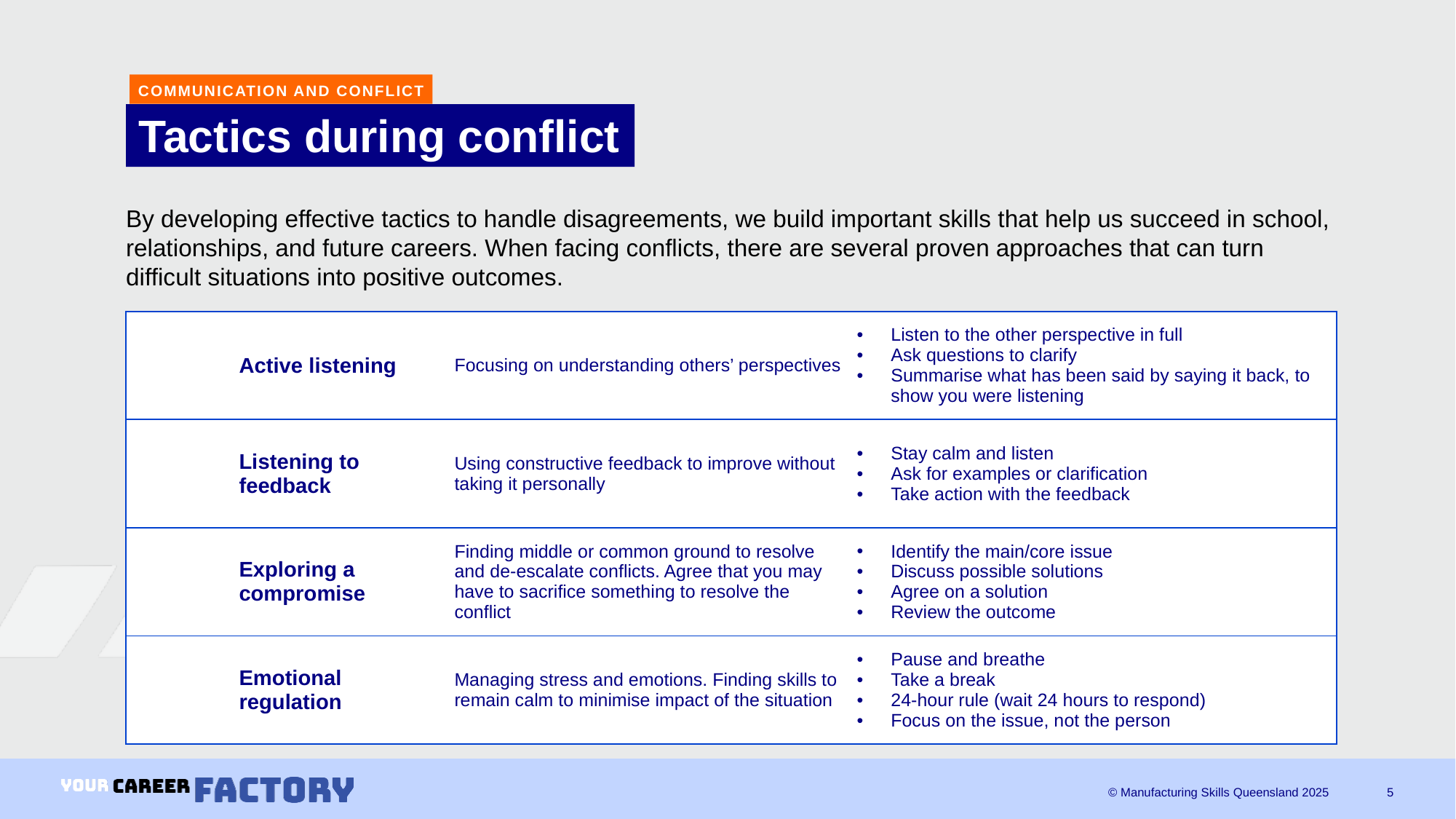

COMMUNICATION AND CONFLICT
# Tactics during conflict
By developing effective tactics to handle disagreements, we build important skills that help us succeed in school, relationships, and future careers. When facing conflicts, there are several proven approaches that can turn difficult situations into positive outcomes.
| Active listening | Focusing on understanding others’ perspectives | Listen to the other perspective in full Ask questions to clarify Summarise what has been said by saying it back, to show you were listening |
| --- | --- | --- |
| Listening to feedback | Using constructive feedback to improve without taking it personally | Stay calm and listen Ask for examples or clarification Take action with the feedback |
| Exploring a compromise | Finding middle or common ground to resolve and de-escalate conflicts. Agree that you may have to sacrifice something to resolve the conflict | Identify the main/core issue Discuss possible solutions Agree on a solution Review the outcome |
| Emotional regulation | Managing stress and emotions. Finding skills to remain calm to minimise impact of the situation | Pause and breathe Take a break 24-hour rule (wait 24 hours to respond) Focus on the issue, not the person |